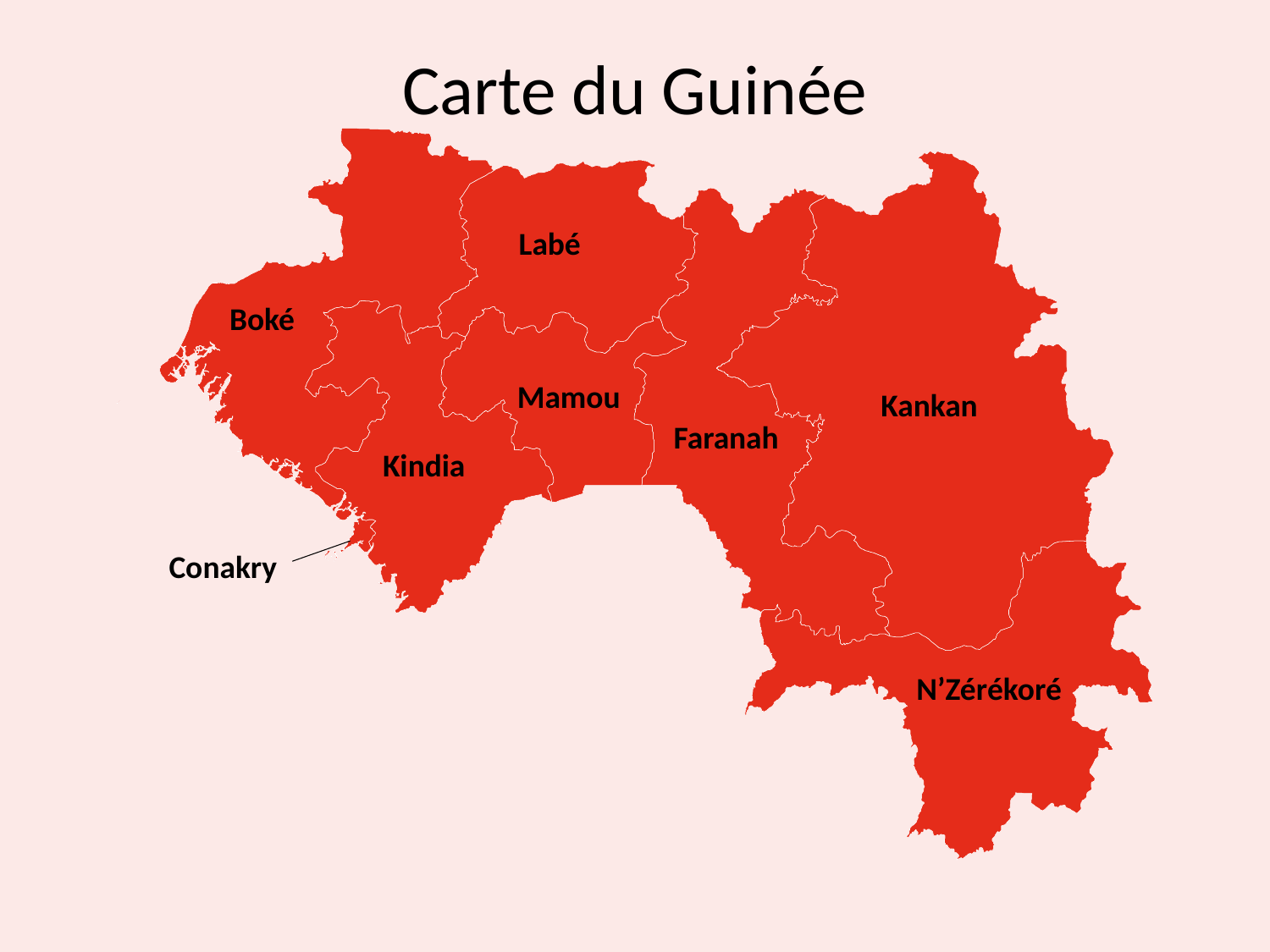

# Carte du Guinée

Labé
Boké
Mamou
Kankan
Faranah
Kindia
Conakry
N’Zérékoré